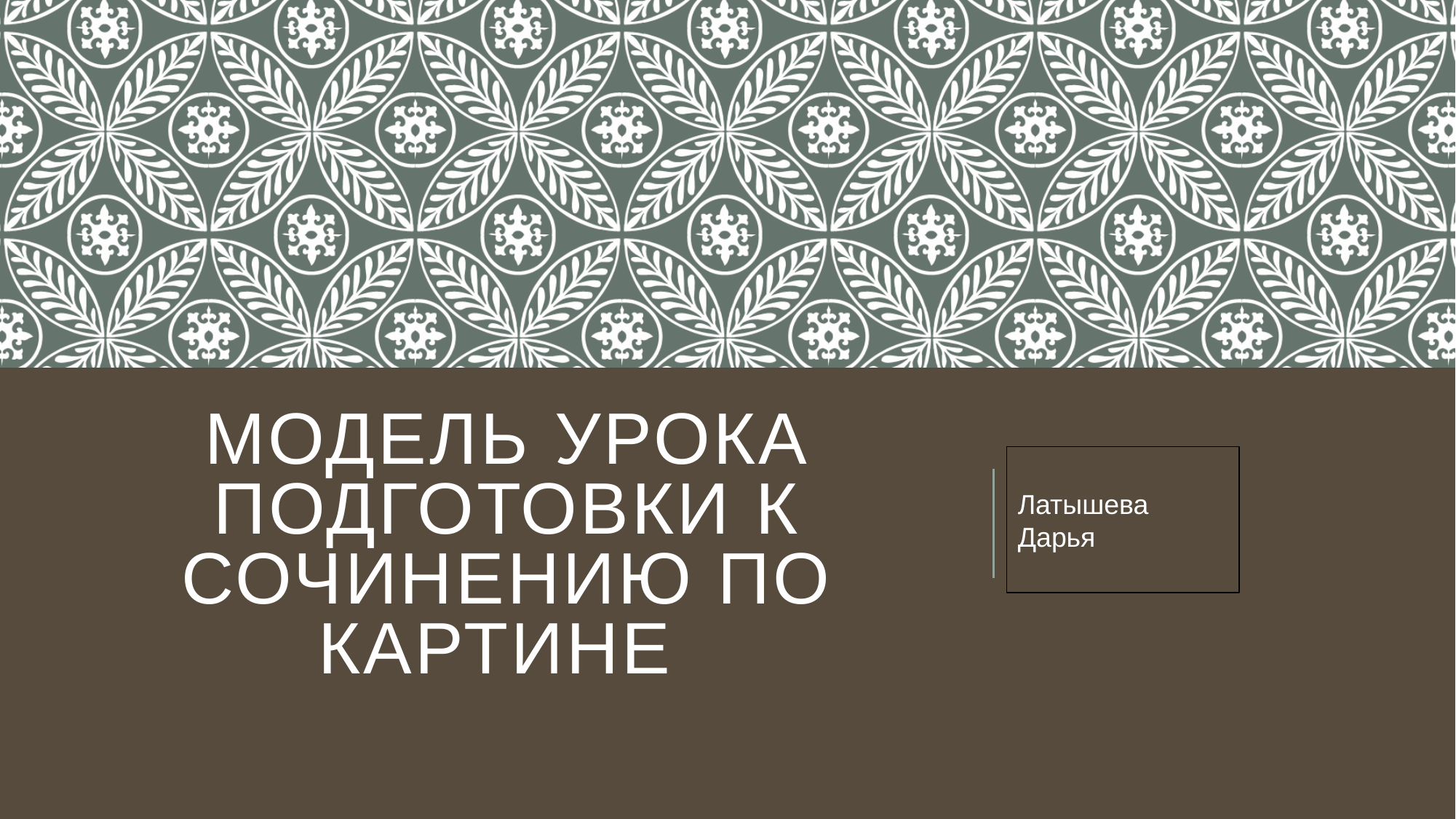

# Модель урока подготовки к сочинению по картине
Латышева Дарья